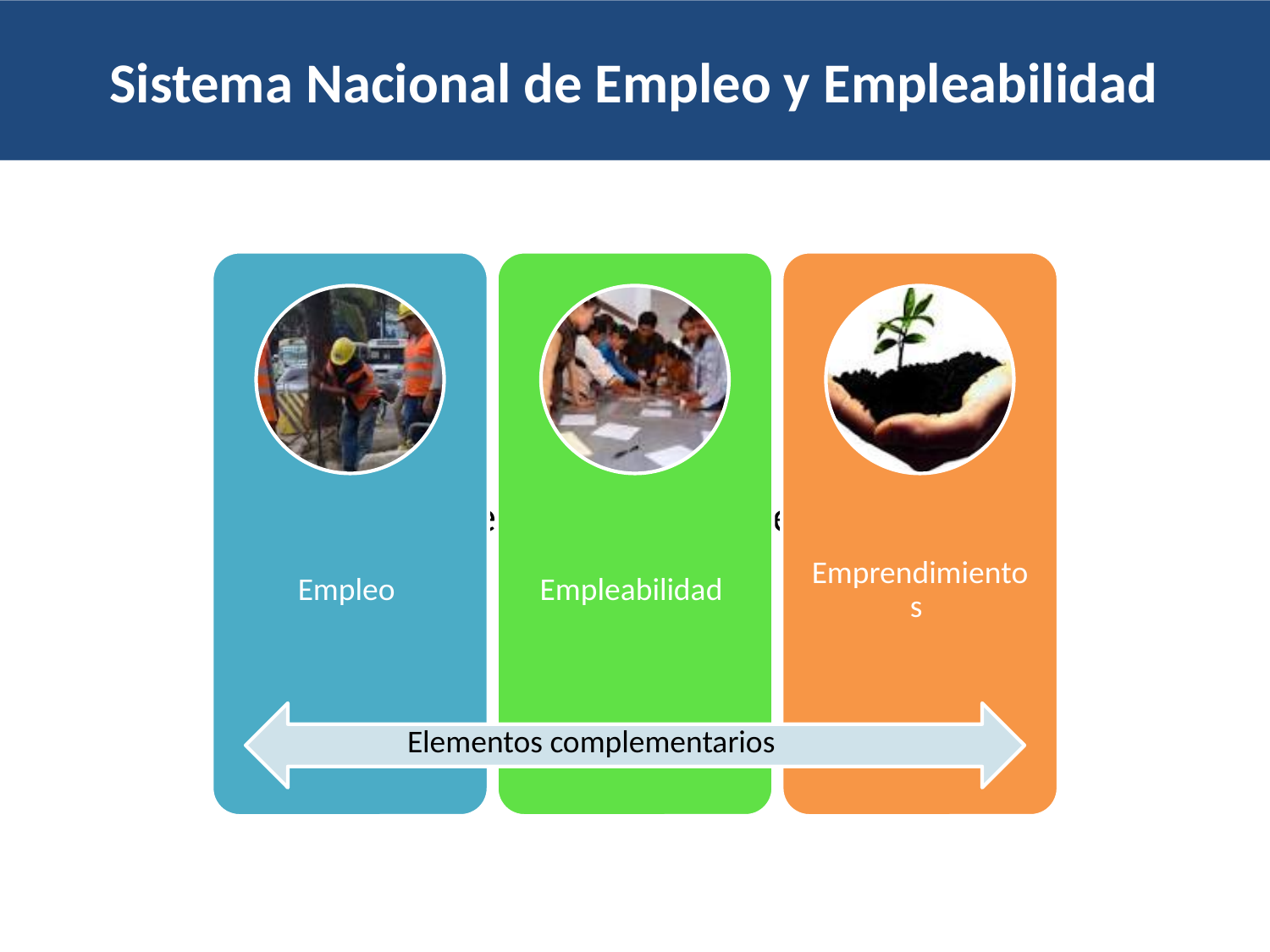

Sistema Nacional de Empleo y Empleabilidad
Empleo
Empleabilidad
Emprendimientos
Empleo, empleabilidad y emprendimientos
Elementos complementarios